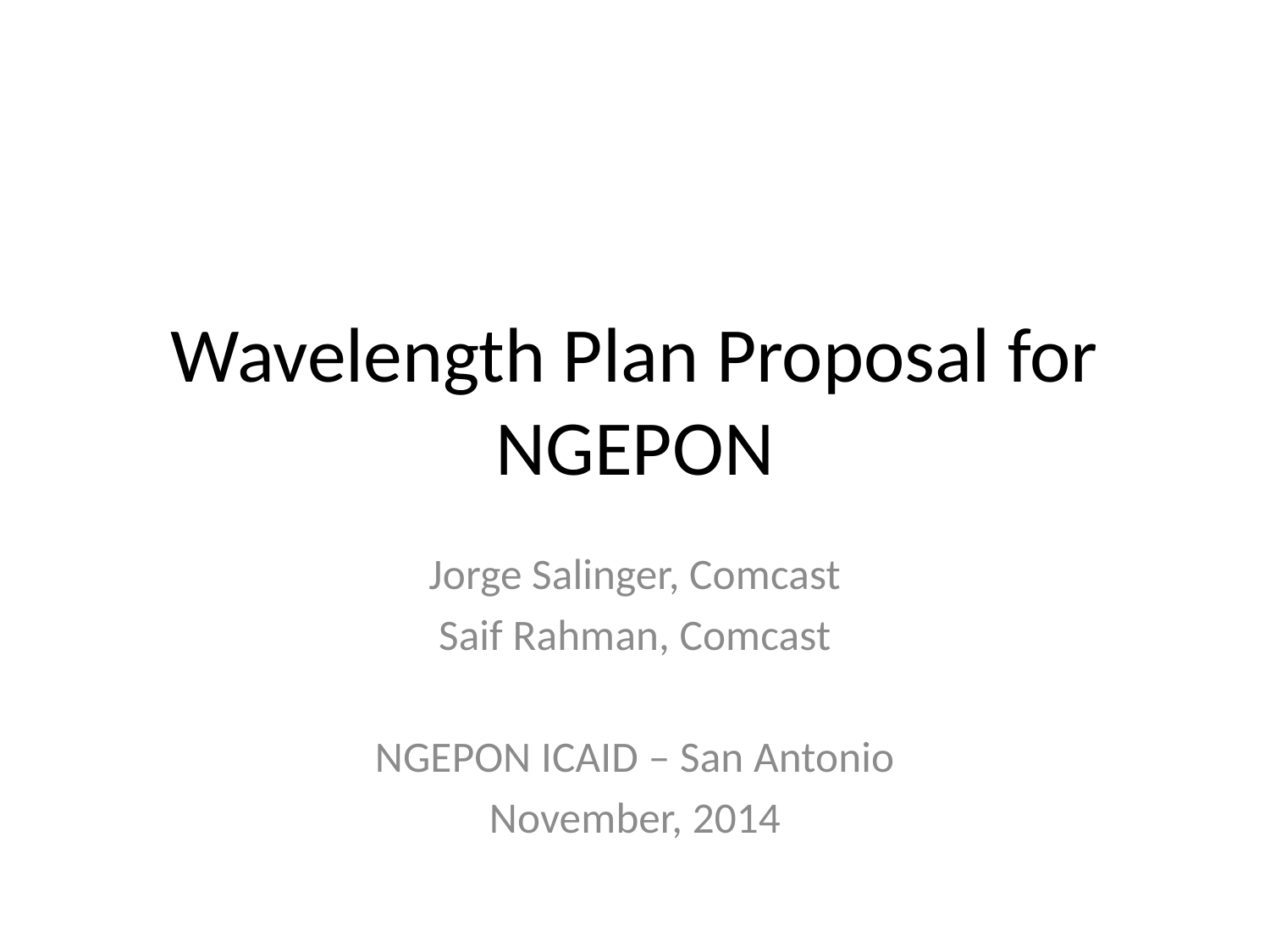

# Wavelength Plan Proposal for NGEPON
Jorge Salinger, Comcast
Saif Rahman, Comcast

NGEPON ICAID – San Antonio
November, 2014